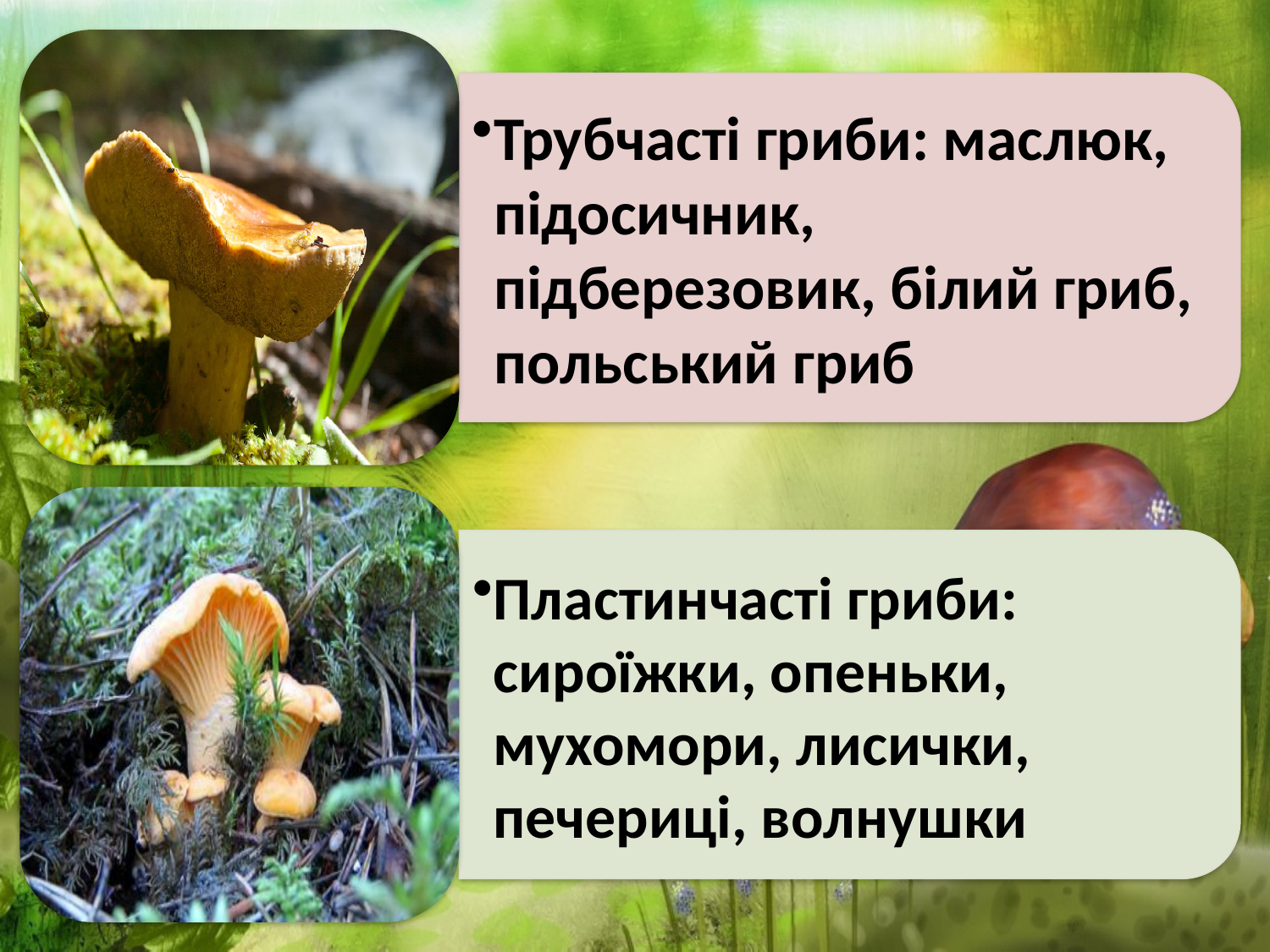

Трубчасті гриби: маслюк, підосичник, підберезовик, білий гриб, польський гриб
Пластинчасті гриби: сироїжки, опеньки, мухомори, лисички, печериці, волнушки